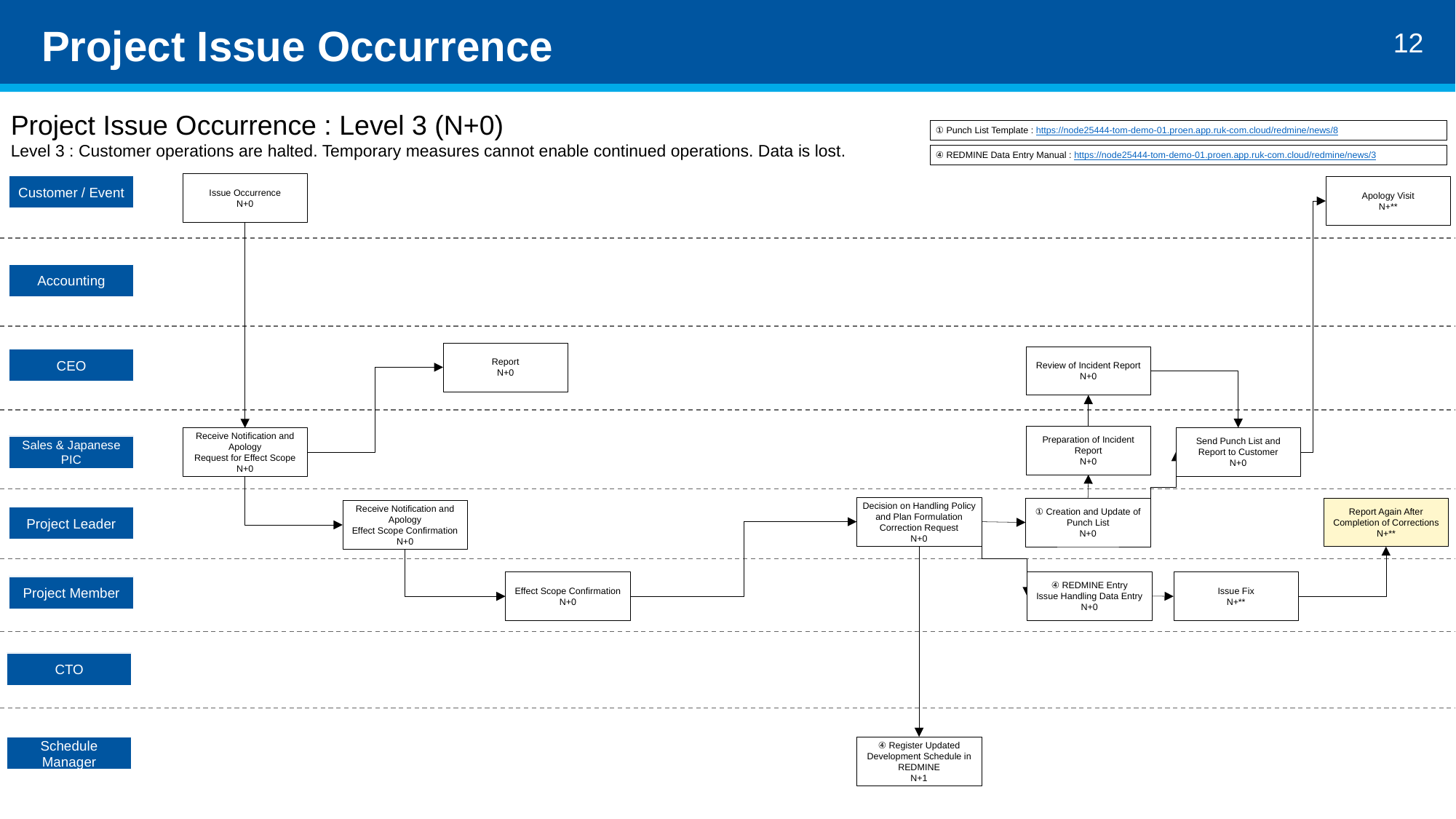

# Project Issue Occurrence
Project Issue Occurrence : Level 3 (N+0)
Level 3 : Customer operations are halted. Temporary measures cannot enable continued operations. Data is lost.
① Punch List Template : https://node25444-tom-demo-01.proen.app.ruk-com.cloud/redmine/news/8
④ REDMINE Data Entry Manual : https://node25444-tom-demo-01.proen.app.ruk-com.cloud/redmine/news/3
Issue Occurrence
N+0
Customer / Event
Apology Visit
N+**
Accounting
Report
N+0
Review of Incident Report
N+0
CEO
Preparation of Incident Report
N+0
Send Punch List and Report to Customer
N+0
Receive Notification and Apology
Request for Effect Scope
N+0
Sales & Japanese PIC
Decision on Handling Policy and Plan Formulation
Correction Request
N+0
Report Again After Completion of Corrections
N+**
① Creation and Update of Punch List
N+0
Receive Notification and Apology
Effect Scope Confirmation
N+0
Project Leader
④ REDMINE Entry
Issue Handling Data Entry
N+0
Issue Fix
N+**
Effect Scope Confirmation
N+0
Project Member
CTO
④ Register Updated Development Schedule in REDMINE
N+1
Schedule Manager